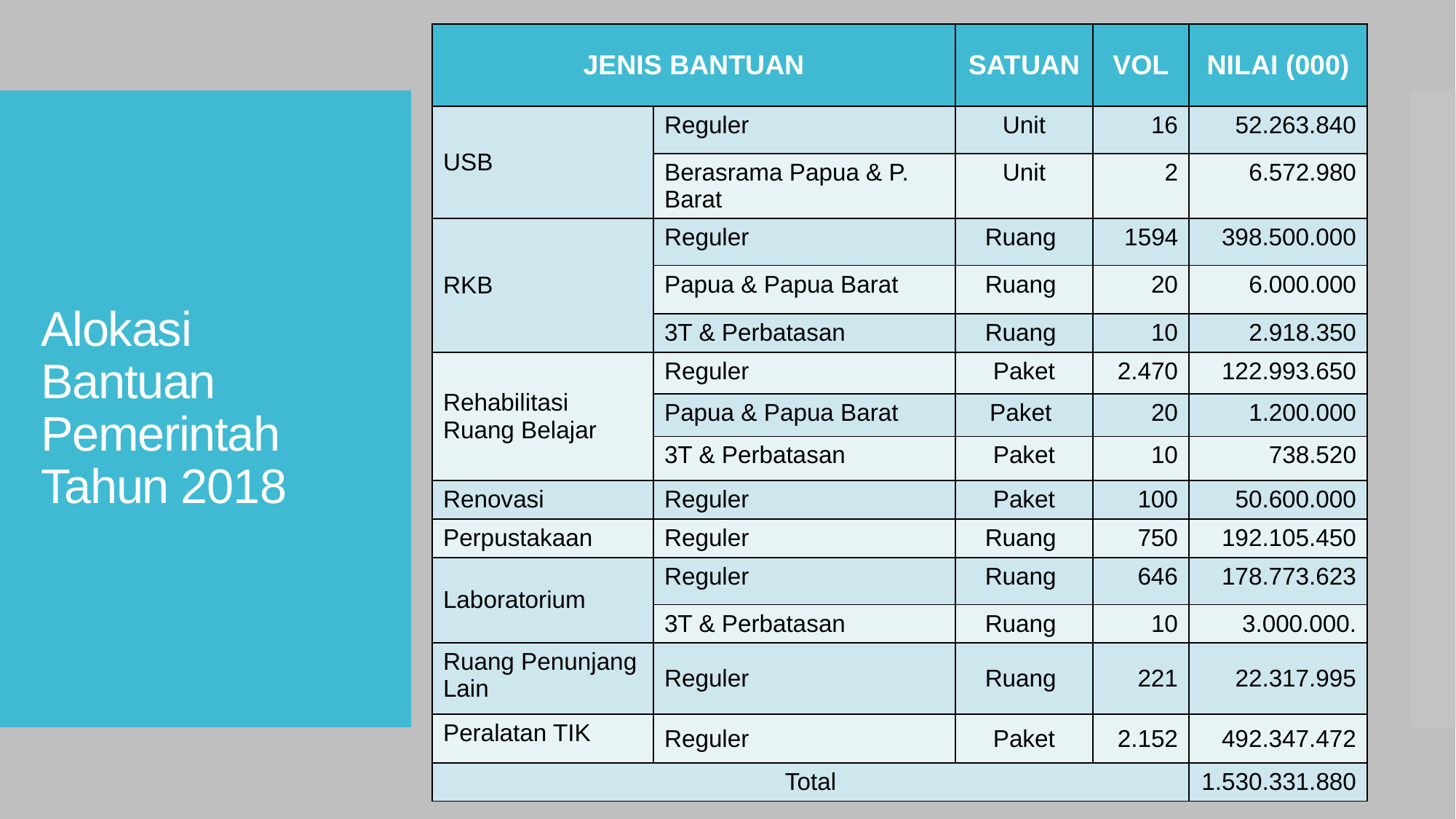

| JENIS BANTUAN |  | SATUAN | VOL | NILAI (000) |
| --- | --- | --- | --- | --- |
| USB | Reguler | Unit | 16 | 52.263.840 |
|  | Berasrama Papua & P. Barat | Unit | 2 | 6.572.980 |
| RKB | Reguler | Ruang | 1594 | 398.500.000 |
|  | Papua & Papua Barat | Ruang | 20 | 6.000.000 |
|  | 3T & Perbatasan | Ruang | 10 | 2.918.350 |
| Rehabilitasi Ruang Belajar | Reguler | Paket | 2.470 | 122.993.650 |
|  | Papua & Papua Barat | Paket | 20 | 1.200.000 |
|  | 3T & Perbatasan | Paket | 10 | 738.520 |
| Renovasi | Reguler | Paket | 100 | 50.600.000 |
| Perpustakaan | Reguler | Ruang | 750 | 192.105.450 |
| Laboratorium | Reguler | Ruang | 646 | 178.773.623 |
|  | 3T & Perbatasan | Ruang | 10 | 3.000.000. |
| Ruang Penunjang Lain | Reguler | Ruang | 221 | 22.317.995 |
| Peralatan TIK | Reguler | Paket | 2.152 | 492.347.472 |
| Total |  |  |  | 1.530.331.880 |
# Alokasi Bantuan Pemerintah Tahun 2018